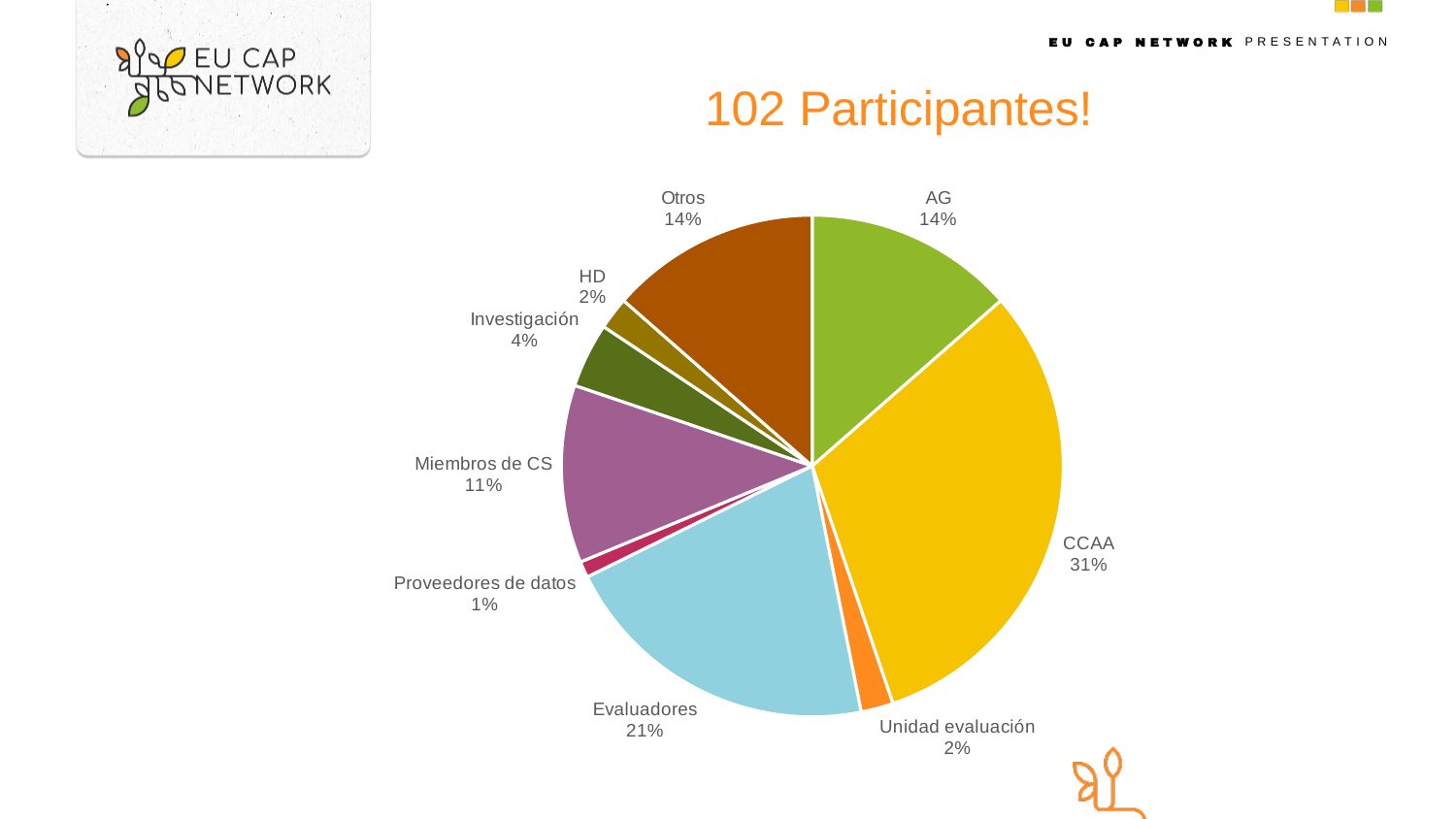

# 102 Participantes!

### Chart

| Category |  |
|---|---|
| AG | 13.0 |
| CCAA | 30.0 |
| Unidad evaluación | 2.0 |
| Evaluadores | 20.0 |
| Proveedores de datos | 1.0 |
| Miembros de CS | 11.0 |
| Investigación | 4.0 |
| HD | 2.0 |
| Otros | 13.0 |